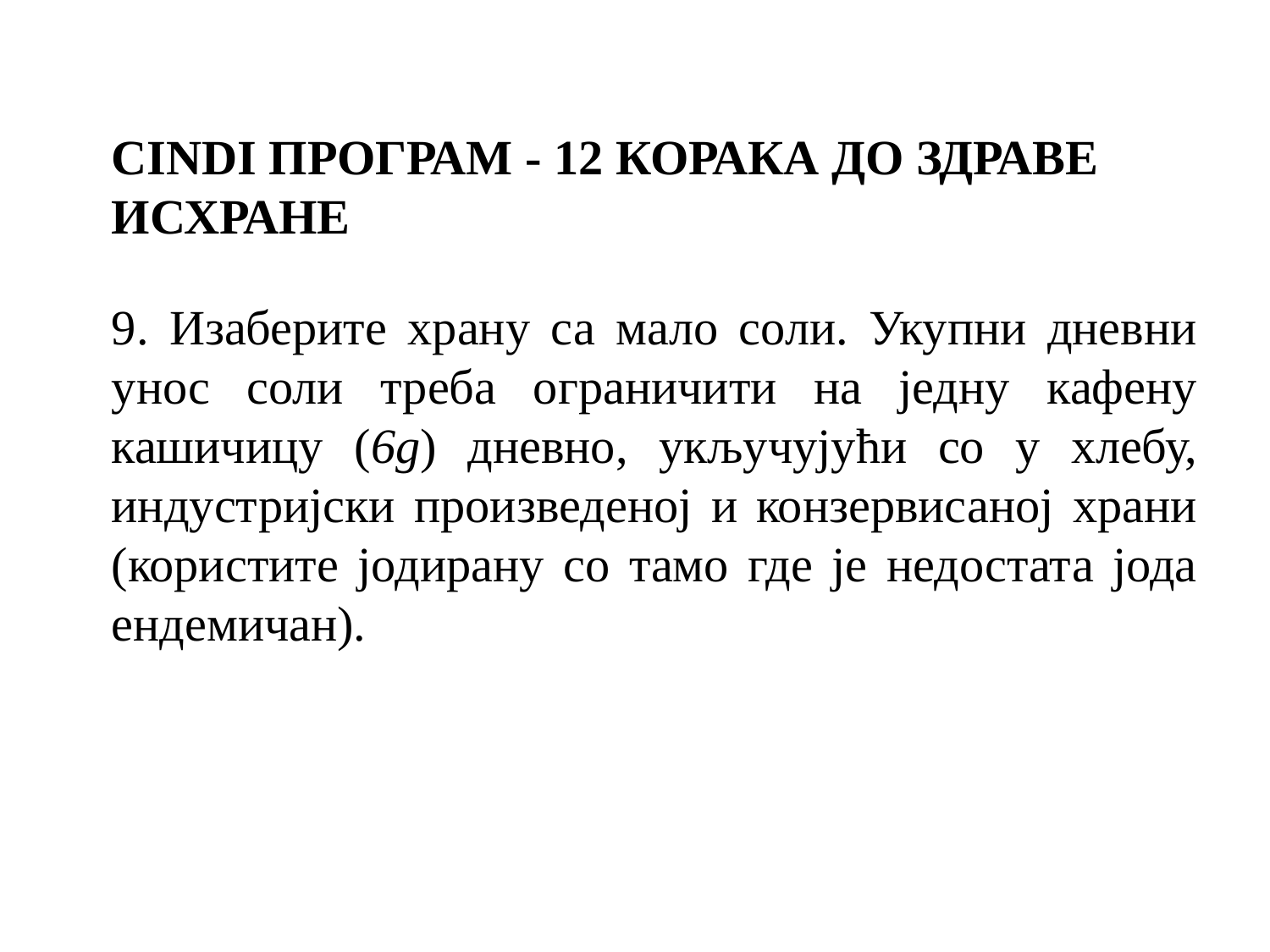

CINDI ПРОГРАМ - 12 КОРАКА ДО ЗДРАВЕ ИСХРАНЕ

9. Изаберите храну са мало соли. Укупни дневни унос соли треба ограничити на једну кафену кашичицу (6g) дневно, укључујући со у хлебу, индустријски произведеној и конзервисаној храни (користите јодирану со тамо где је недостата јода ендемичан).